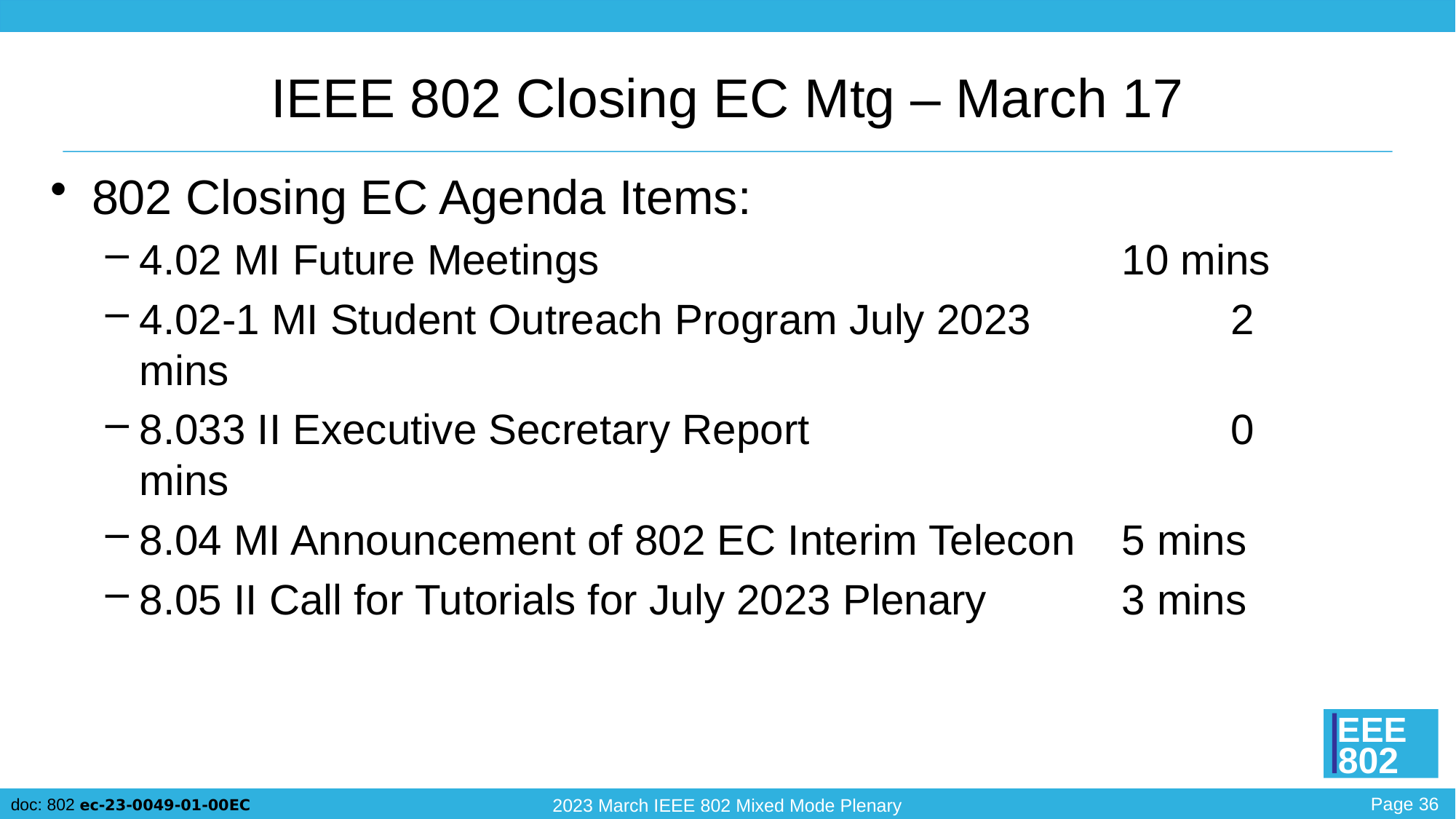

# IEEE 802 Closing EC Mtg – March 17
802 Closing EC Agenda Items:
4.02 MI Future Meetings					10 mins
4.02-1 MI Student Outreach Program July 2023		2 mins
8.033 II Executive Secretary Report			  	0 mins
8.04 MI Announcement of 802 EC Interim Telecon	5 mins
8.05 II Call for Tutorials for July 2023 Plenary	  	3 mins